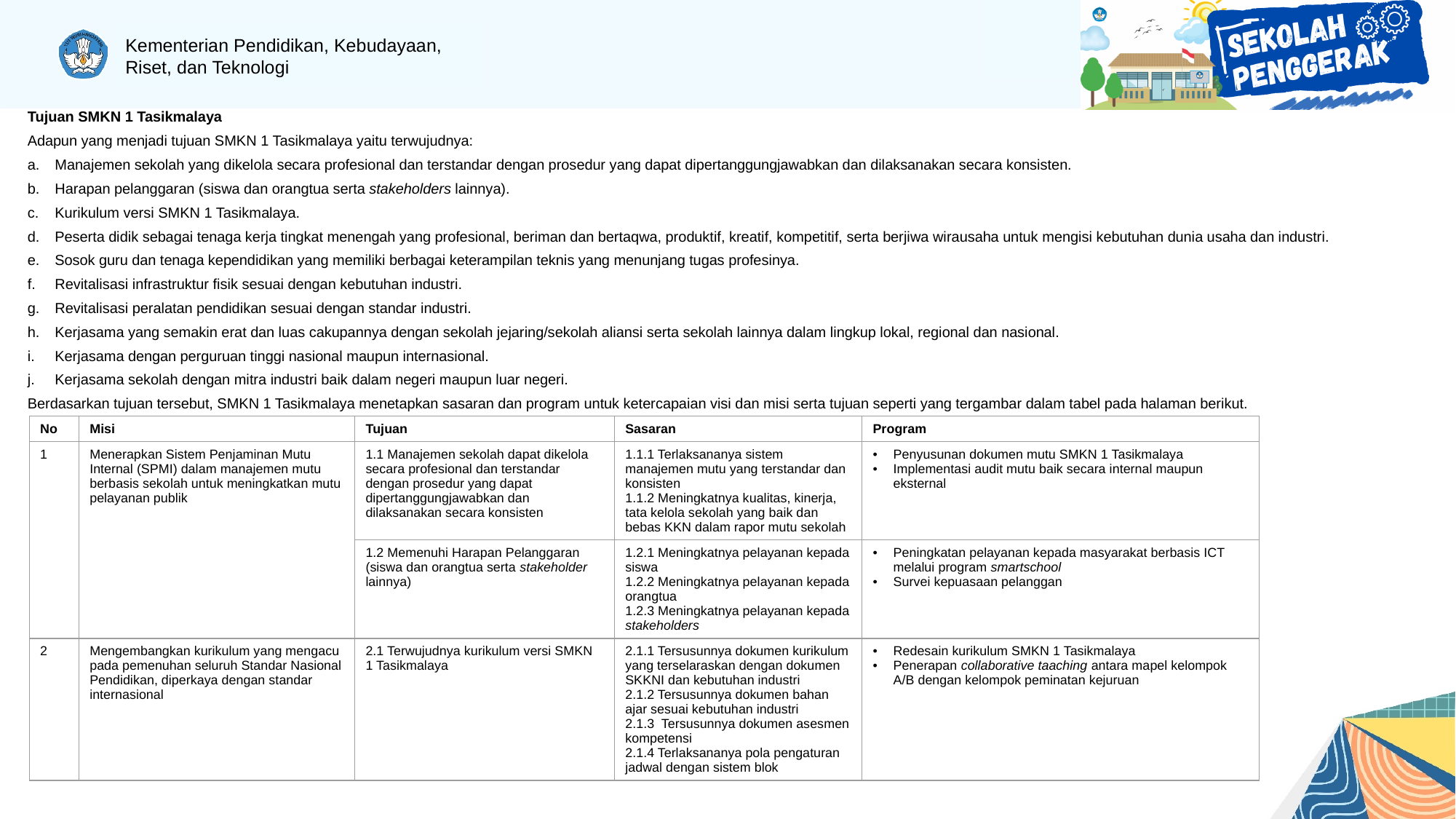

Tujuan SMKN 1 Tasikmalaya
Adapun yang menjadi tujuan SMKN 1 Tasikmalaya yaitu terwujudnya:
Manajemen sekolah yang dikelola secara profesional dan terstandar dengan prosedur yang dapat dipertanggungjawabkan dan dilaksanakan secara konsisten.
Harapan pelanggaran (siswa dan orangtua serta stakeholders lainnya).
Kurikulum versi SMKN 1 Tasikmalaya.
Peserta didik sebagai tenaga kerja tingkat menengah yang profesional, beriman dan bertaqwa, produktif, kreatif, kompetitif, serta berjiwa wirausaha untuk mengisi kebutuhan dunia usaha dan industri.
Sosok guru dan tenaga kependidikan yang memiliki berbagai keterampilan teknis yang menunjang tugas profesinya.
Revitalisasi infrastruktur fisik sesuai dengan kebutuhan industri.
Revitalisasi peralatan pendidikan sesuai dengan standar industri.
Kerjasama yang semakin erat dan luas cakupannya dengan sekolah jejaring/sekolah aliansi serta sekolah lainnya dalam lingkup lokal, regional dan nasional.
Kerjasama dengan perguruan tinggi nasional maupun internasional.
Kerjasama sekolah dengan mitra industri baik dalam negeri maupun luar negeri.
Berdasarkan tujuan tersebut, SMKN 1 Tasikmalaya menetapkan sasaran dan program untuk ketercapaian visi dan misi serta tujuan seperti yang tergambar dalam tabel pada halaman berikut.

| No | Misi | Tujuan | Sasaran | Program |
| --- | --- | --- | --- | --- |
| 1 | Menerapkan Sistem Penjaminan Mutu Internal (SPMI) dalam manajemen mutu berbasis sekolah untuk meningkatkan mutu pelayanan publik | 1.1 Manajemen sekolah dapat dikelola secara profesional dan terstandar dengan prosedur yang dapat dipertanggungjawabkan dan dilaksanakan secara konsisten | 1.1.1 Terlaksananya sistem manajemen mutu yang terstandar dan konsisten 1.1.2 Meningkatnya kualitas, kinerja, tata kelola sekolah yang baik dan bebas KKN dalam rapor mutu sekolah | Penyusunan dokumen mutu SMKN 1 Tasikmalaya Implementasi audit mutu baik secara internal maupun eksternal |
|  |  | 1.2 Memenuhi Harapan Pelanggaran (siswa dan orangtua serta stakeholder lainnya) | 1.2.1 Meningkatnya pelayanan kepada siswa 1.2.2 Meningkatnya pelayanan kepada orangtua 1.2.3 Meningkatnya pelayanan kepada stakeholders | Peningkatan pelayanan kepada masyarakat berbasis ICT melalui program smartschool Survei kepuasaan pelanggan |
| 2 | Mengembangkan kurikulum yang mengacu pada pemenuhan seluruh Standar Nasional Pendidikan, diperkaya dengan standar internasional | 2.1 Terwujudnya kurikulum versi SMKN 1 Tasikmalaya | 2.1.1 Tersusunnya dokumen kurikulum yang terselaraskan dengan dokumen SKKNI dan kebutuhan industri 2.1.2 Tersusunnya dokumen bahan ajar sesuai kebutuhan industri 2.1.3 Tersusunnya dokumen asesmen kompetensi 2.1.4 Terlaksananya pola pengaturan jadwal dengan sistem blok | Redesain kurikulum SMKN 1 Tasikmalaya Penerapan collaborative taaching antara mapel kelompok A/B dengan kelompok peminatan kejuruan |